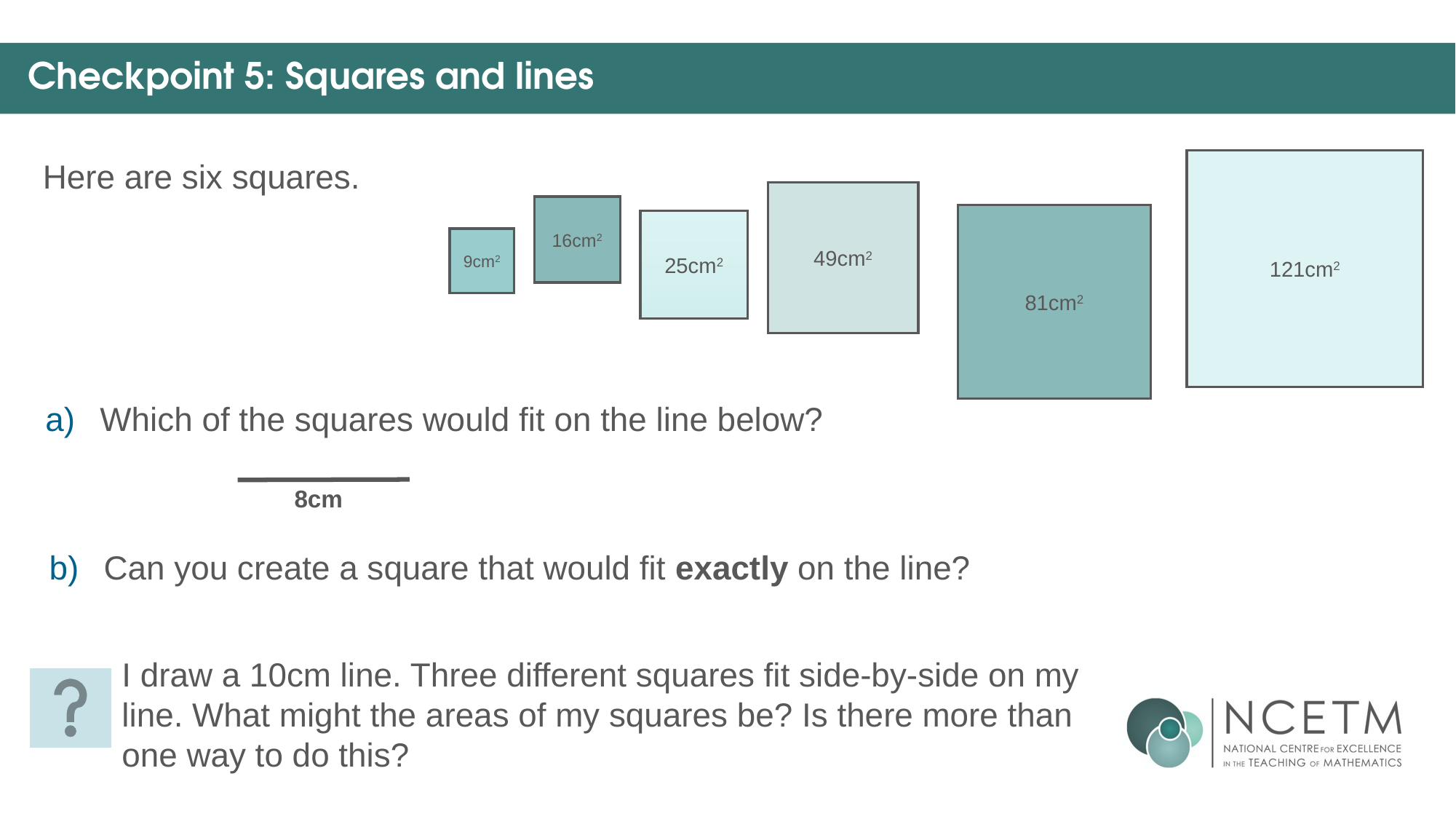

Checkpoint 5: Squares and lines
Here are six squares.
121cm2
49cm2
16cm2
81cm2
25cm2
9cm2
Which of the squares would fit on the line below?
8cm
Can you create a square that would fit exactly on the line?
I draw a 10cm line. Three different squares fit side-by-side on my line. What might the areas of my squares be? Is there more than one way to do this?